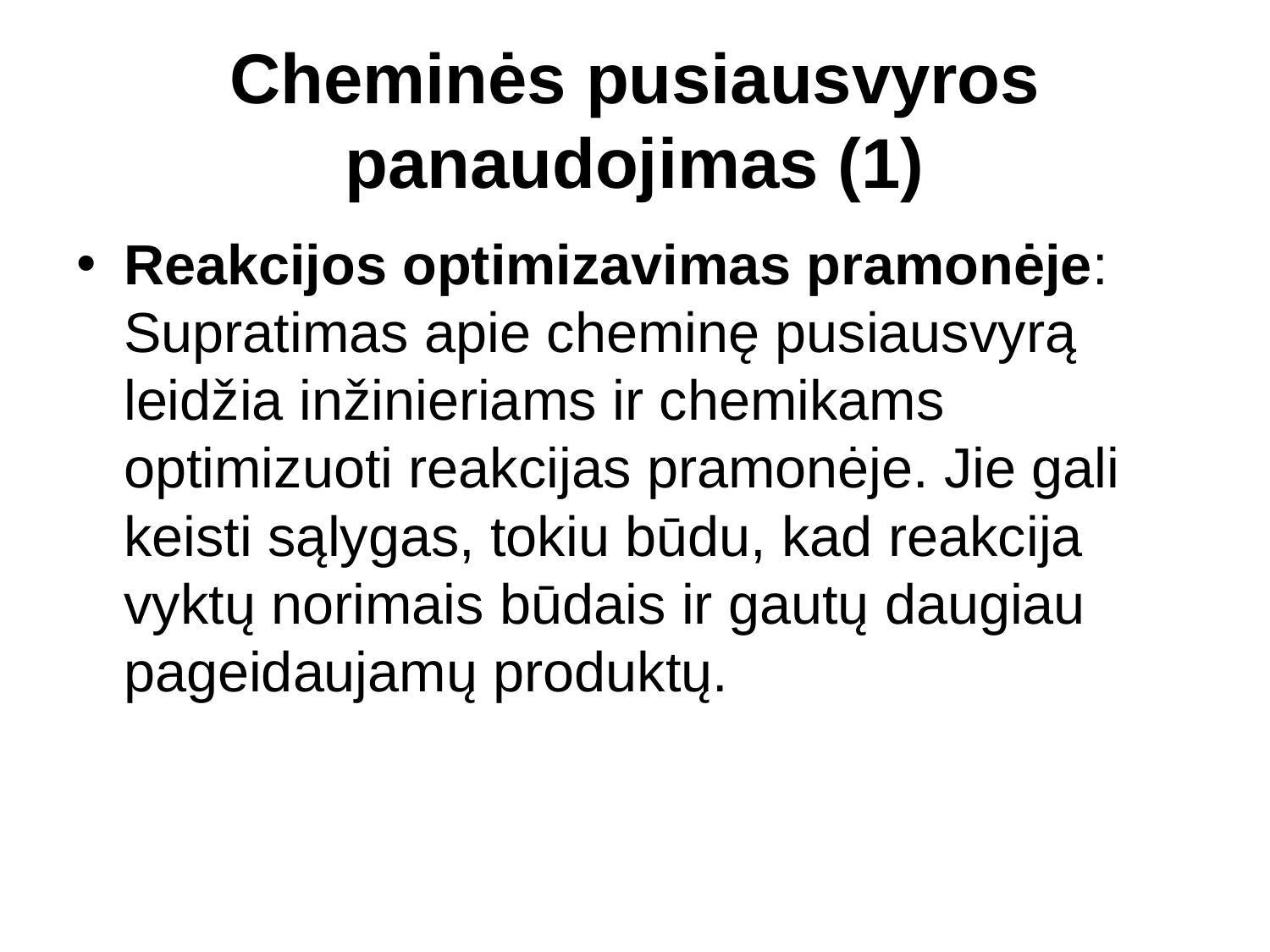

# Cheminės pusiausvyros panaudojimas (1)
Reakcijos optimizavimas pramonėje: Supratimas apie cheminę pusiausvyrą leidžia inžinieriams ir chemikams optimizuoti reakcijas pramonėje. Jie gali keisti sąlygas, tokiu būdu, kad reakcija vyktų norimais būdais ir gautų daugiau pageidaujamų produktų.